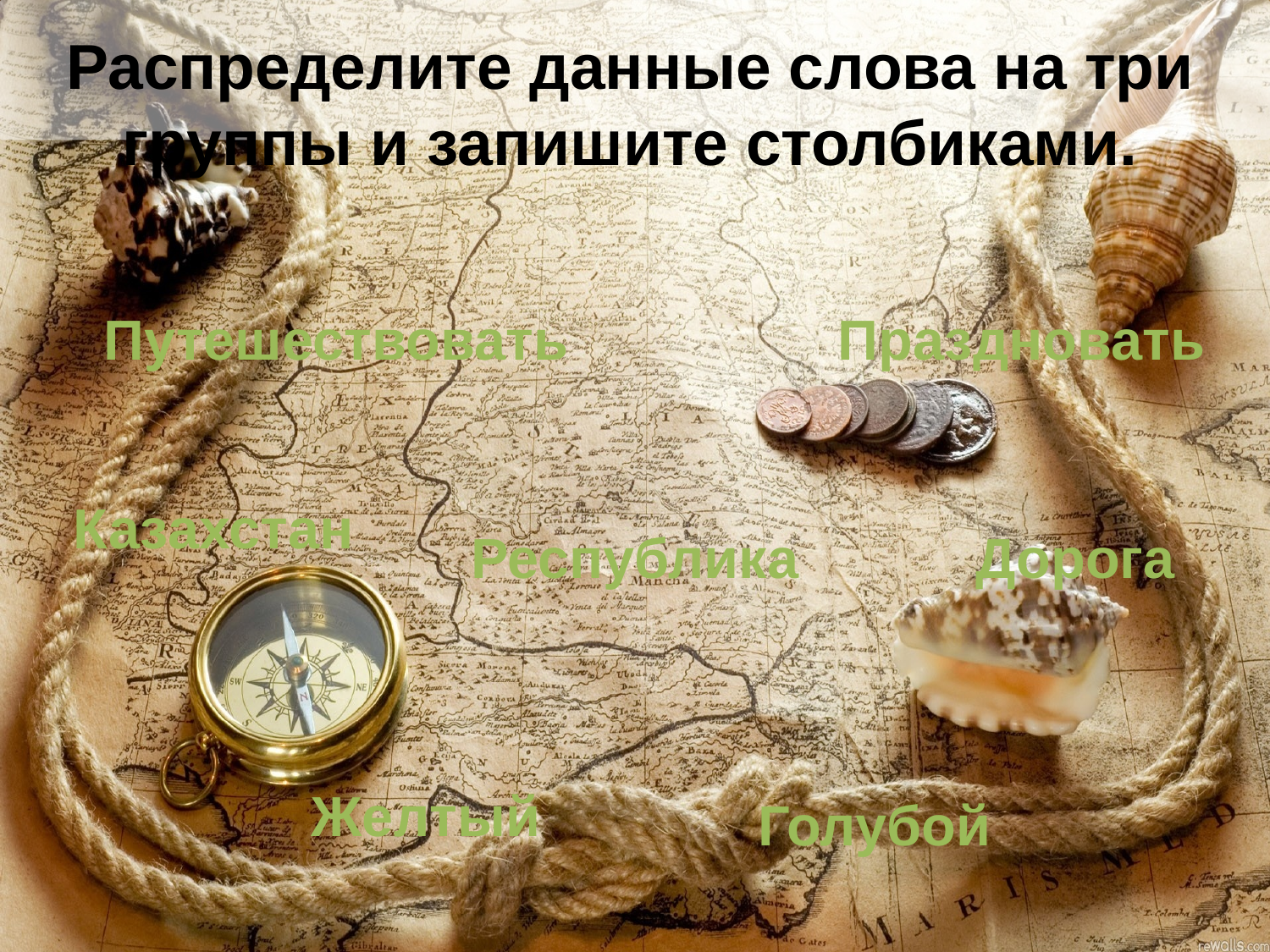

Распределите данные слова на три группы и запишите столбиками.
Путешествовать
Праздновать
Казахстан
Республика
Дорога
Желтый
Голубой